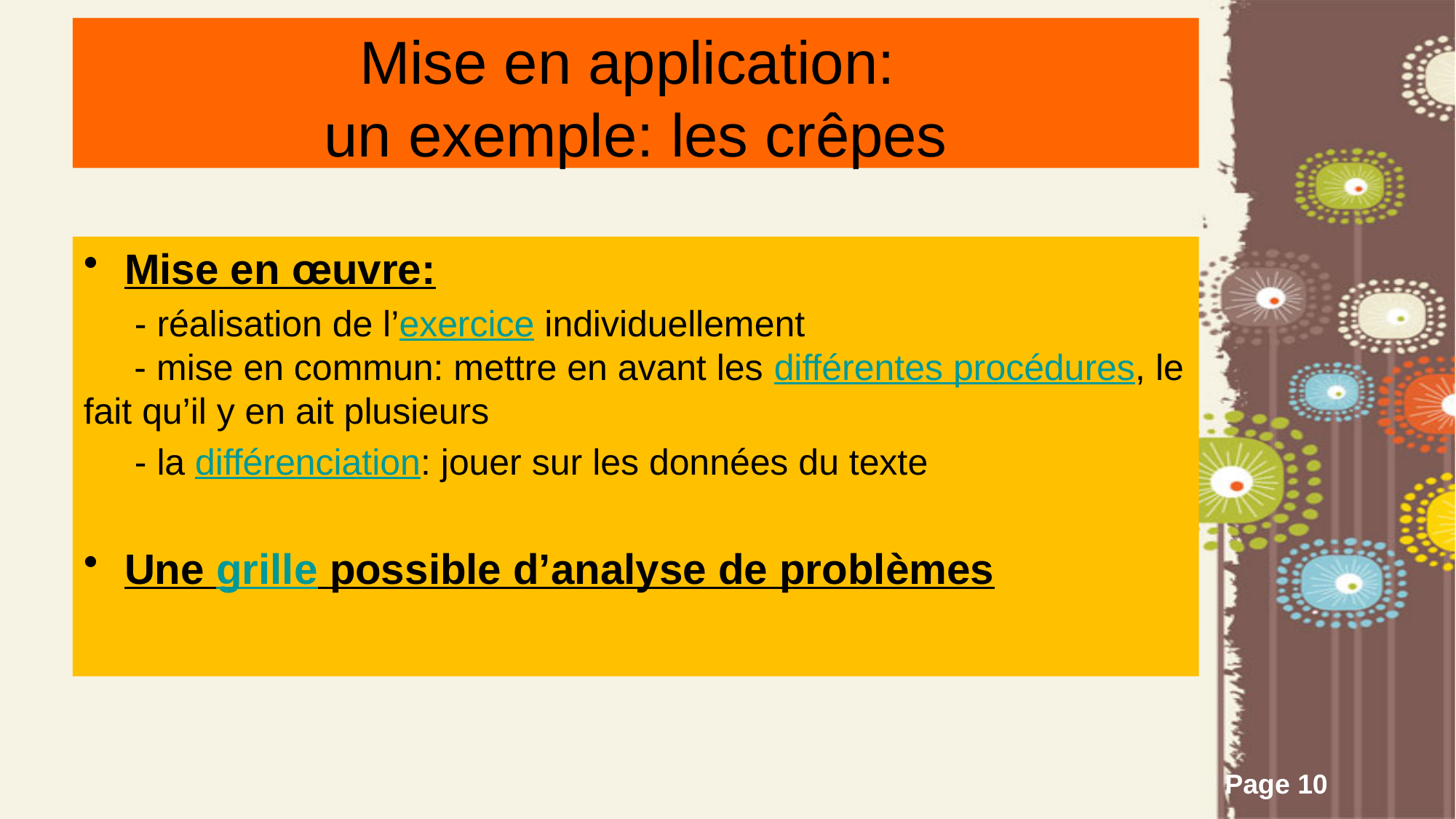

# Mise en application: un exemple: les crêpes
Mise en œuvre:
     - réalisation de l’exercice individuellement
     - mise en commun: mettre en avant les différentes procédures, le fait qu’il y en ait plusieurs
     - la différenciation: jouer sur les données du texte

Une grille possible d’analyse de problèmes